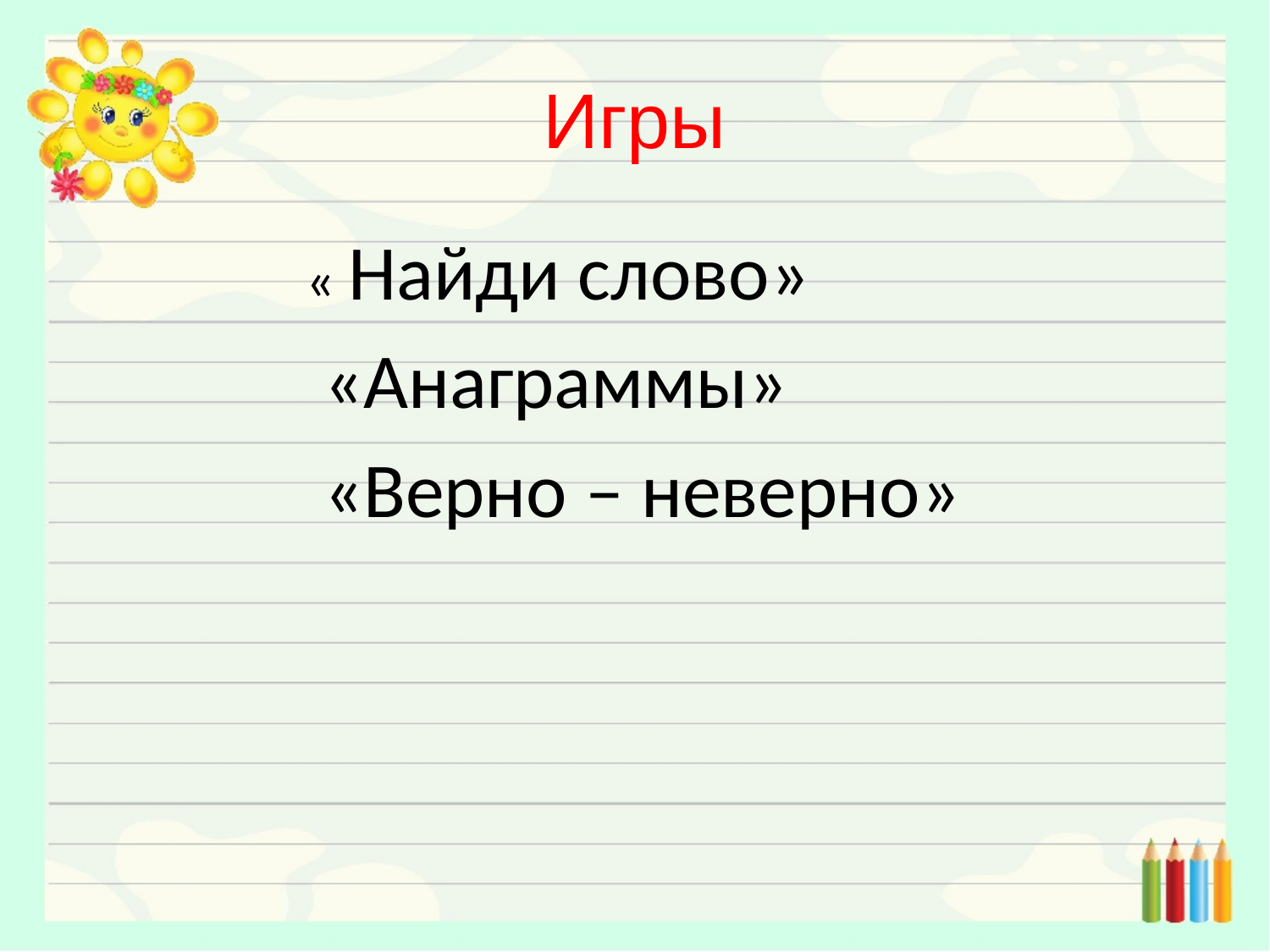

# Игры
                  « Найди слово»
              «Анаграммы»
              «Верно – неверно»